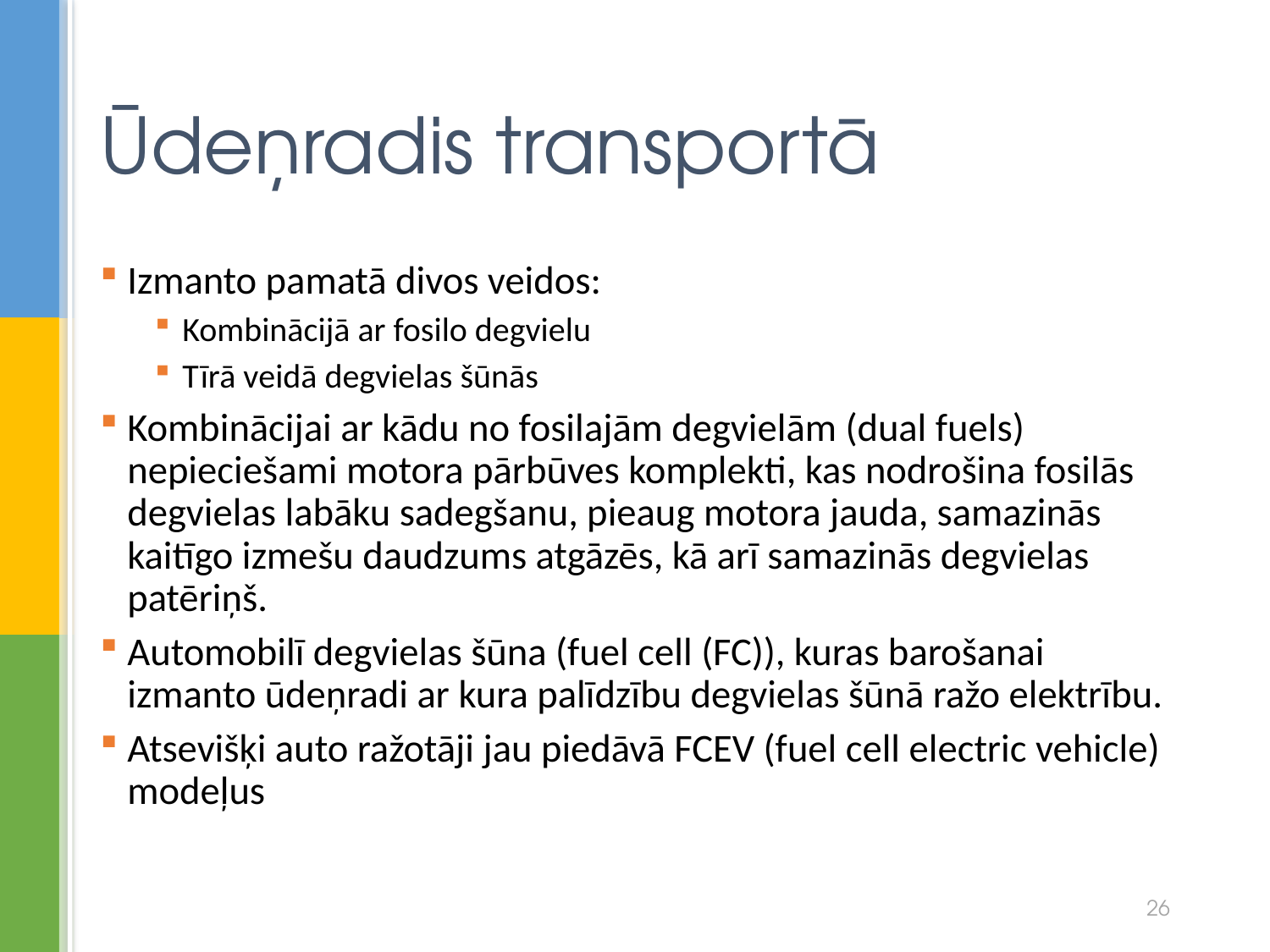

# Ūdeņradis transportā
Izmanto pamatā divos veidos:
Kombinācijā ar fosilo degvielu
Tīrā veidā degvielas šūnās
Kombinācijai ar kādu no fosilajām degvielām (dual fuels) nepieciešami motora pārbūves komplekti, kas nodrošina fosilās degvielas labāku sadegšanu, pieaug motora jauda, samazinās kaitīgo izmešu daudzums atgāzēs, kā arī samazinās degvielas patēriņš.
Automobilī degvielas šūna (fuel cell (FC)), kuras barošanai izmanto ūdeņradi ar kura palīdzību degvielas šūnā ražo elektrību.
Atsevišķi auto ražotāji jau piedāvā FCEV (fuel cell electric vehicle) modeļus

26